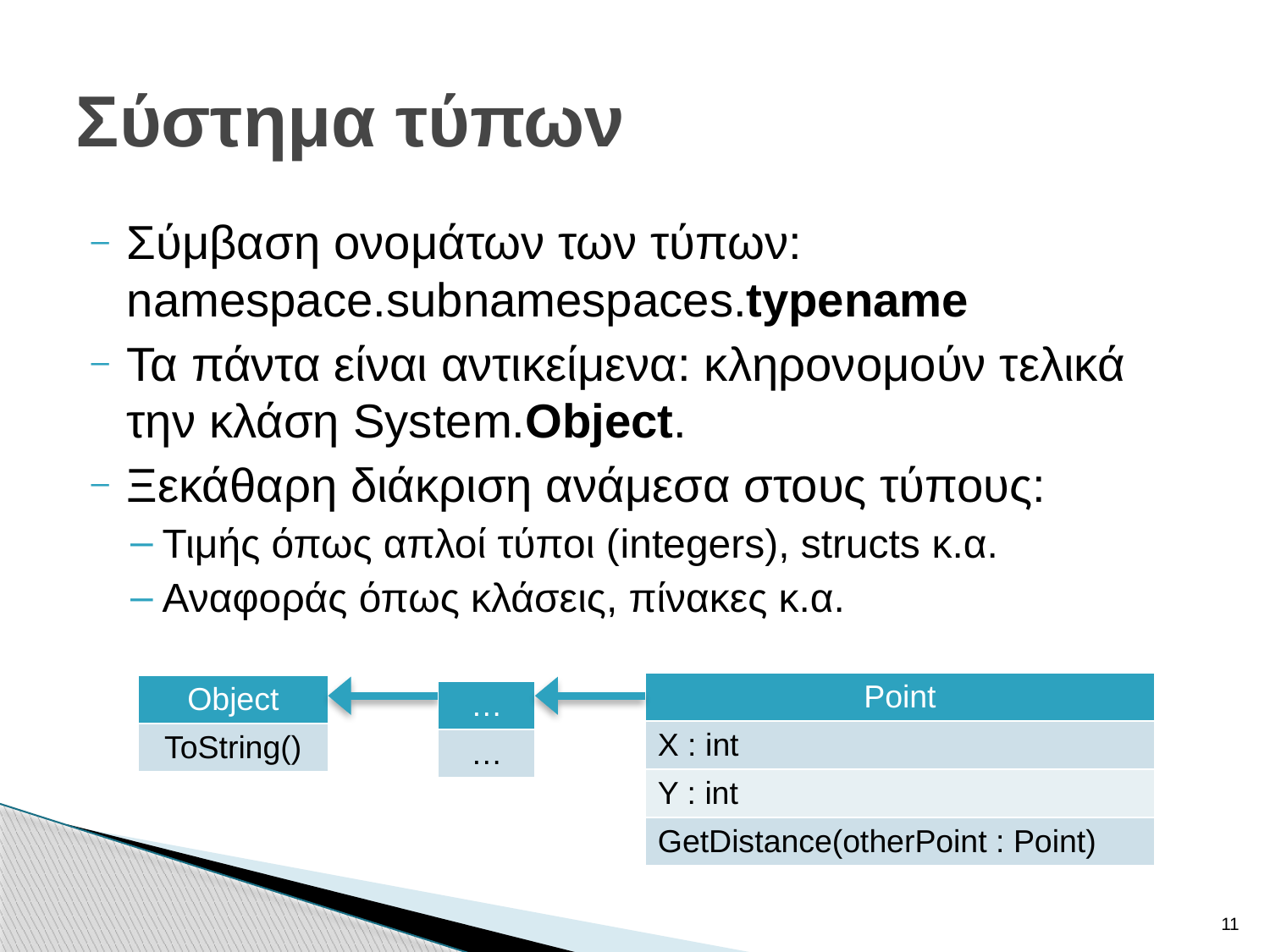

# Σύστημα τύπων
Σύμβαση ονομάτων των τύπων: namespace.subnamespaces.typename
Τα πάντα είναι αντικείμενα: κληρονομούν τελικά την κλάση System.Object.
Ξεκάθαρη διάκριση ανάμεσα στους τύπους:
Τιμής όπως απλοί τύποι (integers), structs κ.α.
Αναφοράς όπως κλάσεις, πίνακες κ.α.
| Point |
| --- |
| X : int |
| Y : int |
| GetDistance(otherPoint : Point) |
| Object |
| --- |
| ToString() |
| … |
| --- |
| … |
11